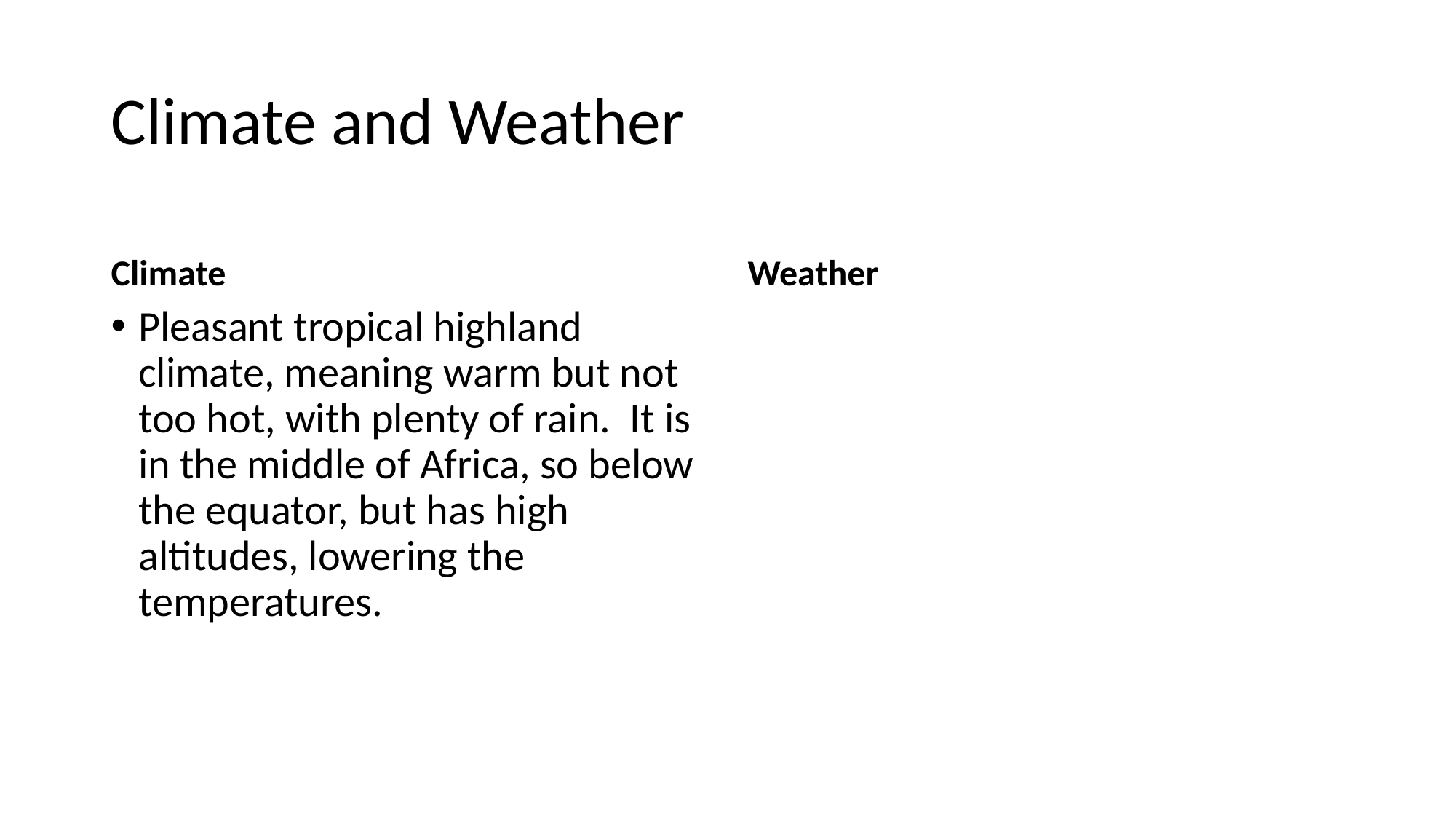

# Climate and Weather
Climate
Weather
Pleasant tropical highland climate, meaning warm but not too hot, with plenty of rain.  It is in the middle of Africa, so below the equator, but has high altitudes, lowering the temperatures.